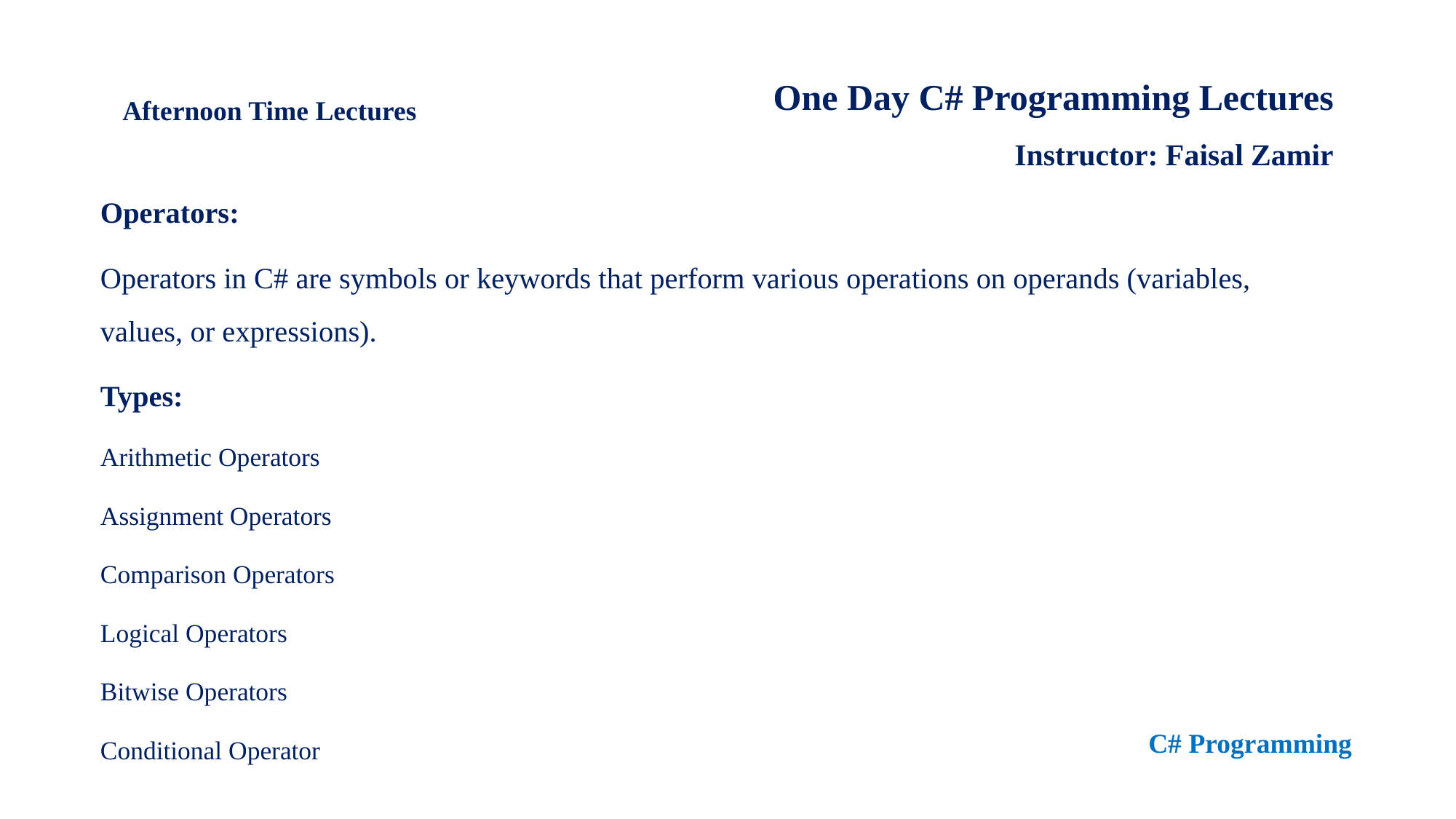

One Day C# Programming Lectures
Instructor: Faisal Zamir
Afternoon Time Lectures
Operators:
Operators in C# are symbols or keywords that perform various operations on operands (variables, values, or expressions).
Types:
Arithmetic Operators
Assignment Operators
Comparison Operators
Logical Operators
Bitwise Operators
Conditional Operator

C# Programming